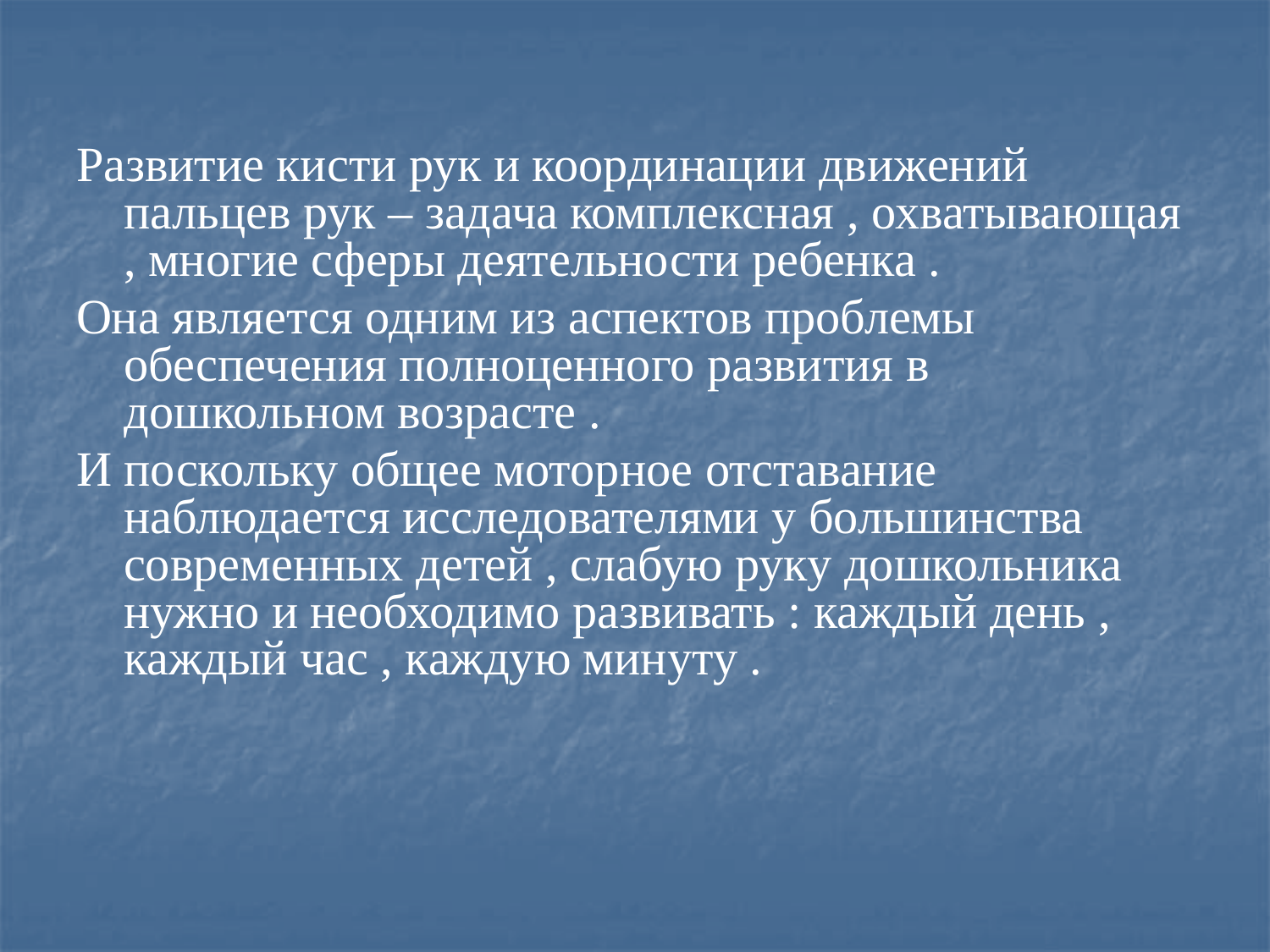

Развитие кисти рук и координации движений пальцев рук – задача комплексная , охватывающая , многие сферы деятельности ребенка .
Она является одним из аспектов проблемы обеспечения полноценного развития в дошкольном возрасте .
И поскольку общее моторное отставание наблюдается исследователями у большинства  современных детей , слабую руку дошкольника нужно и необходимо развивать : каждый день , каждый час , каждую минуту .